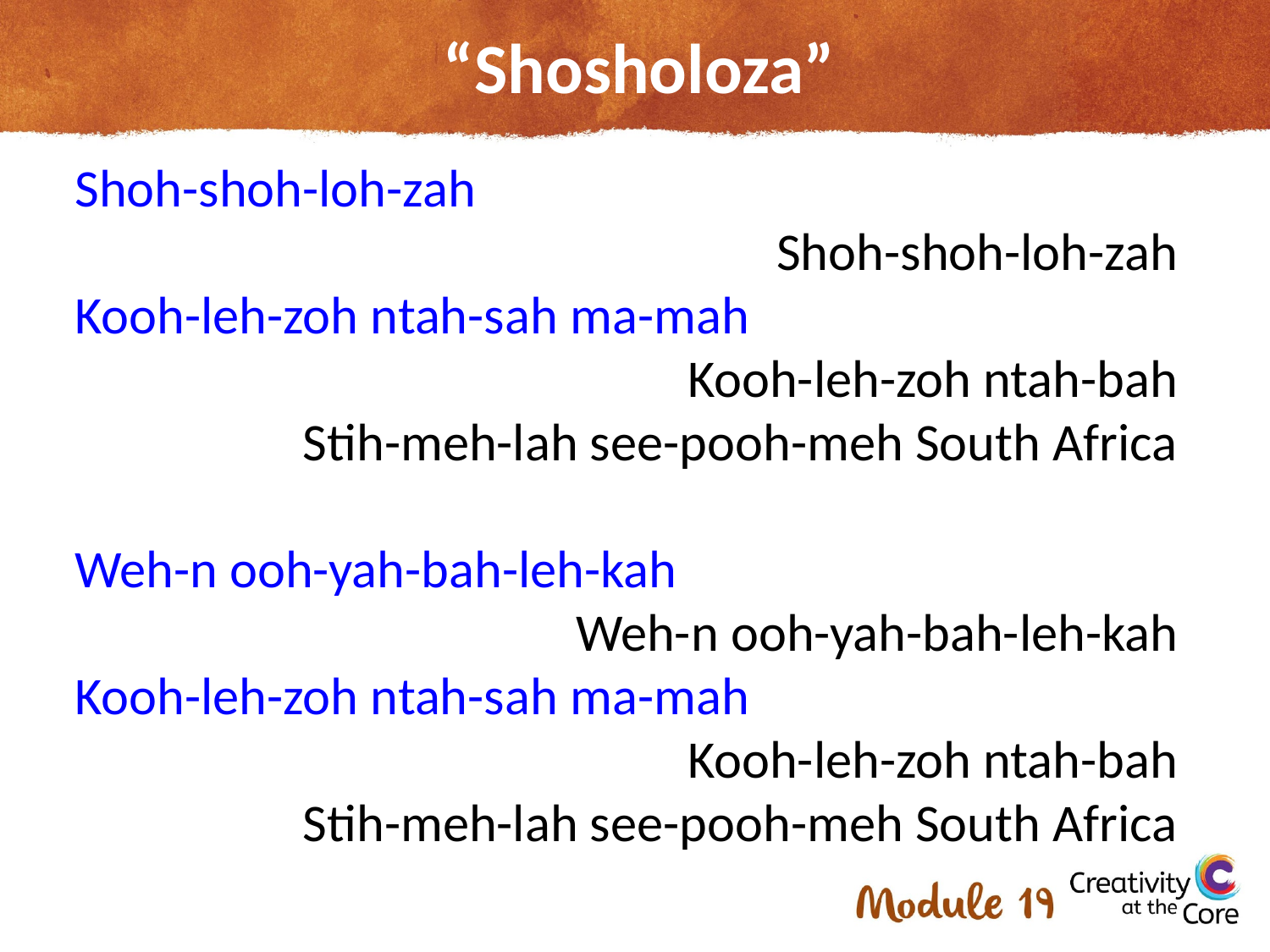

# “Shosholoza”
Shoh-shoh-loh-zah
Shoh-shoh-loh-zah
Kooh-leh-zoh ntah-sah ma-mah
Kooh-leh-zoh ntah-bah
Stih-meh-lah see-pooh-meh South Africa

Weh-n ooh-yah-bah-leh-kah
Weh-n ooh-yah-bah-leh-kah
Kooh-leh-zoh ntah-sah ma-mah
Kooh-leh-zoh ntah-bah
Stih-meh-lah see-pooh-meh South Africa